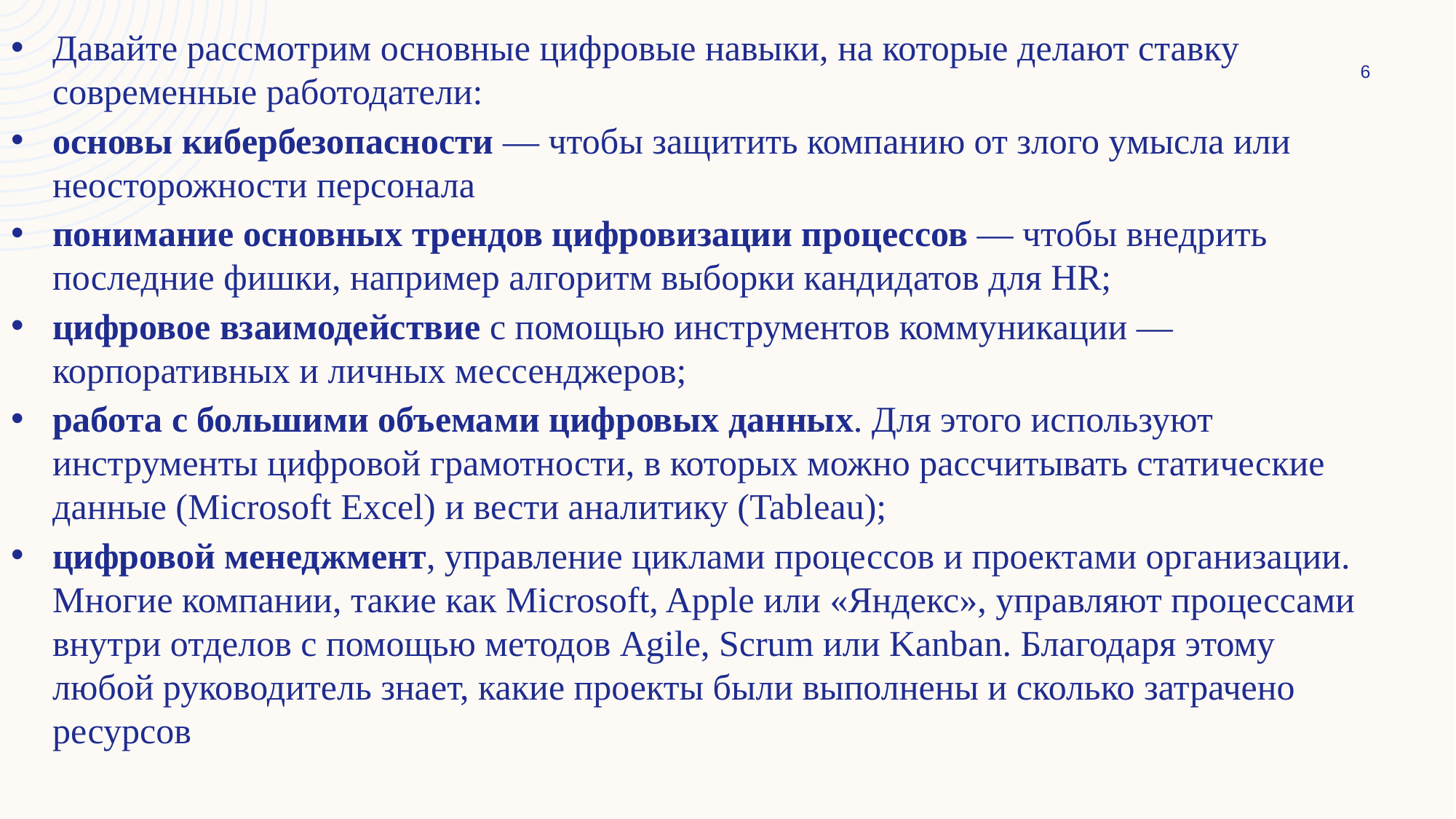

Давайте рассмотрим основные цифровые навыки, на которые делают ставку современные работодатели:
основы кибербезопасности — чтобы защитить компанию от злого умысла или неосторожности персонала
понимание основных трендов цифровизации процессов — чтобы внедрить последние фишки, например алгоритм выборки кандидатов для HR;
цифровое взаимодействие с помощью инструментов коммуникации — корпоративных и личных мессенджеров;
работа с большими объемами цифровых данных. Для этого используют инструменты цифровой грамотности, в которых можно рассчитывать статические данные (Microsoft Excel) и вести аналитику (Tableau);
цифровой менеджмент, управление циклами процессов и проектами организации. Многие компании, такие как Microsoft, Apple или «Яндекс», управляют процессами внутри отделов с помощью методов Agile, Scrum или Kanban. Благодаря этому любой руководитель знает, какие проекты были выполнены и сколько затрачено ресурсов

6